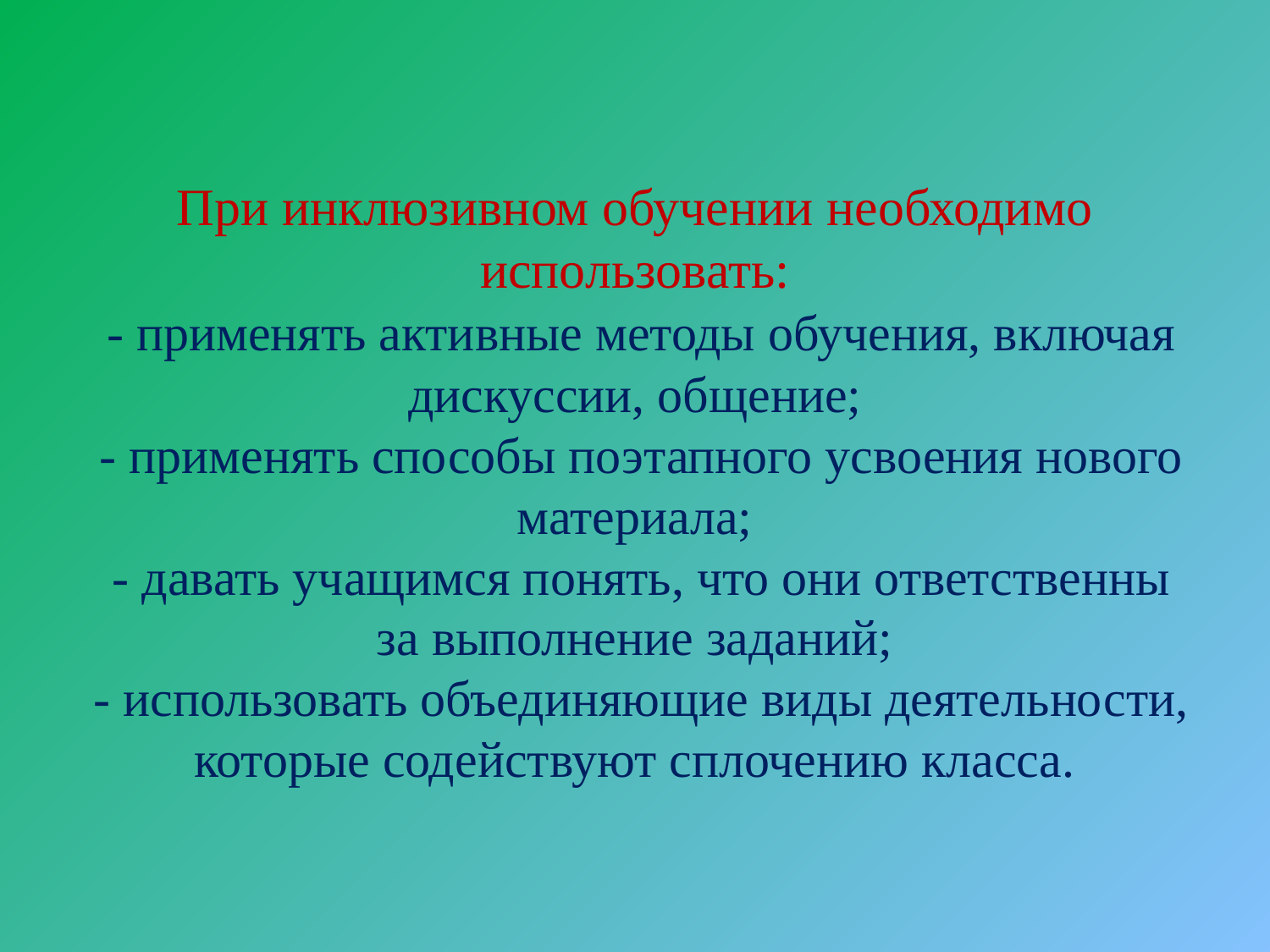

# При инклюзивном обучении необходимо использовать: - применять активные методы обучения, включая дискуссии, общение; - применять способы поэтапного усвоения нового материала; - давать учащимся понять, что они ответственны за выполнение заданий; - использовать объединяющие виды деятельности, которые содействуют сплочению класса.